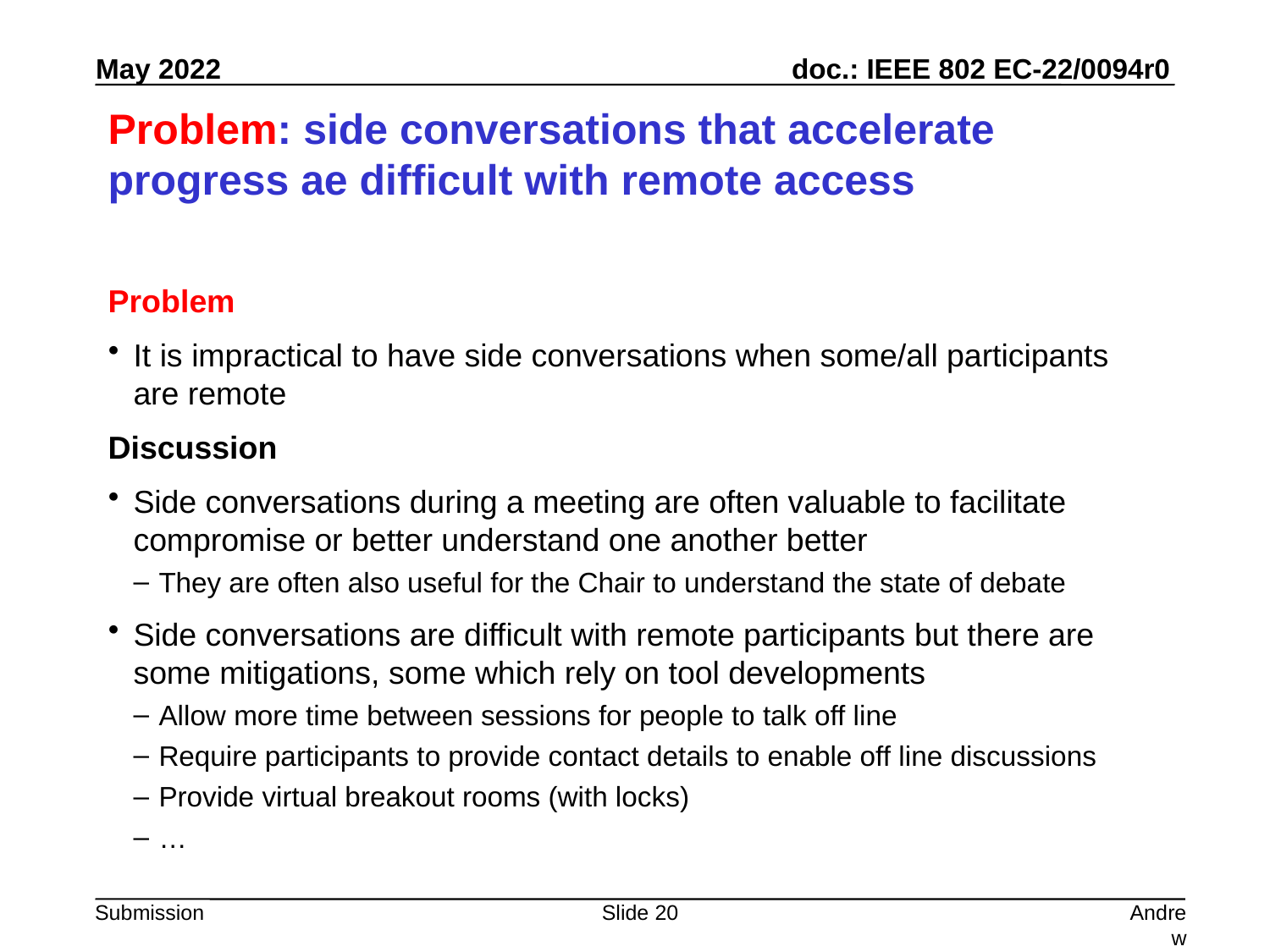

# Problem: side conversations that accelerate progress ae difficult with remote access
Problem
It is impractical to have side conversations when some/all participants are remote
Discussion
Side conversations during a meeting are often valuable to facilitate compromise or better understand one another better
They are often also useful for the Chair to understand the state of debate
Side conversations are difficult with remote participants but there are some mitigations, some which rely on tool developments
Allow more time between sessions for people to talk off line
Require participants to provide contact details to enable off line discussions
Provide virtual breakout rooms (with locks)
…

Slide 20
Andrew Myles, Cisco